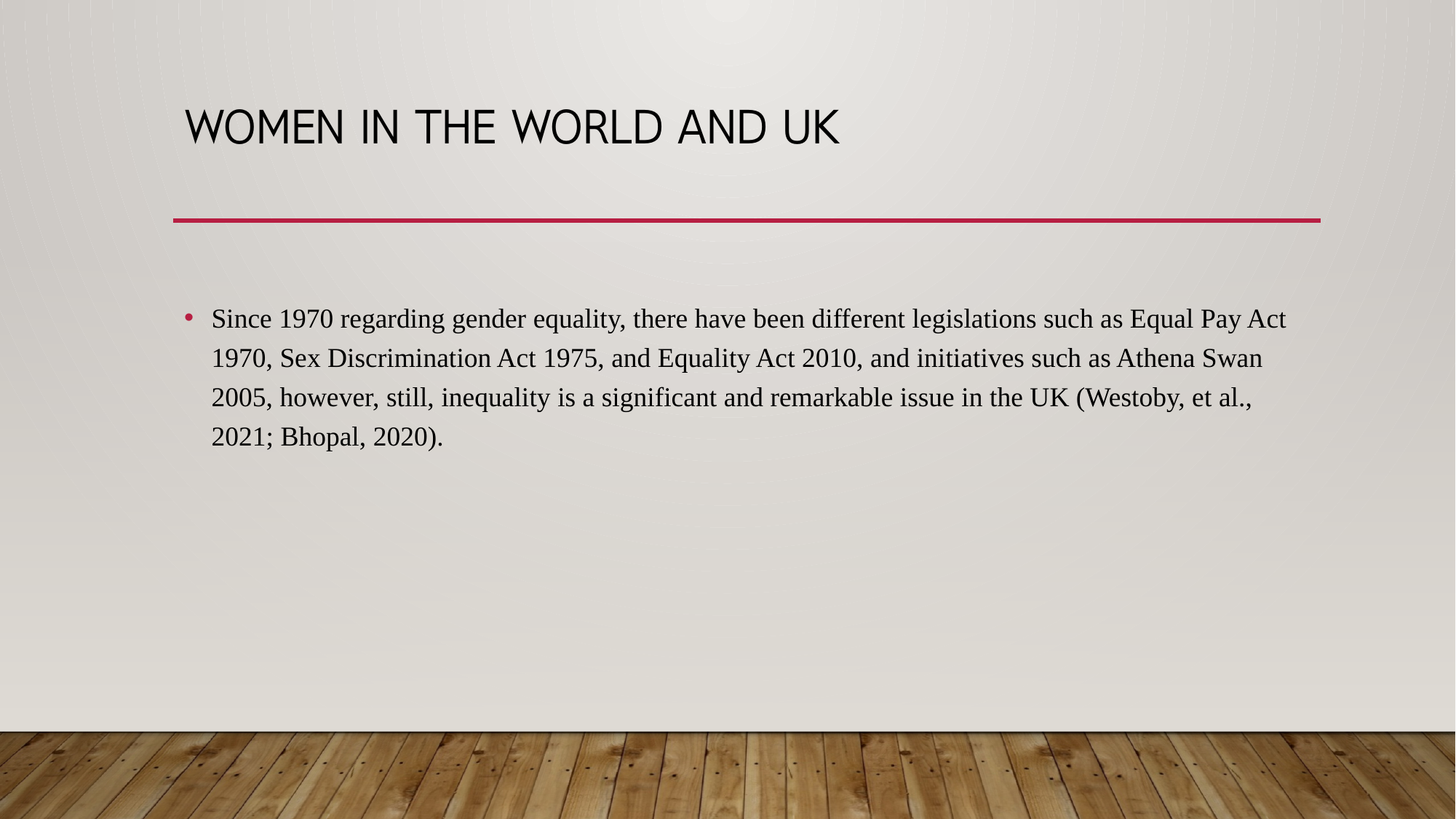

# Women in the world and UK

Since 1970 regarding gender equality, there have been different legislations such as Equal Pay Act 1970, Sex Discrimination Act 1975, and Equality Act 2010, and initiatives such as Athena Swan 2005, however, still, inequality is a significant and remarkable issue in the UK (Westoby, et al., 2021; Bhopal, 2020).